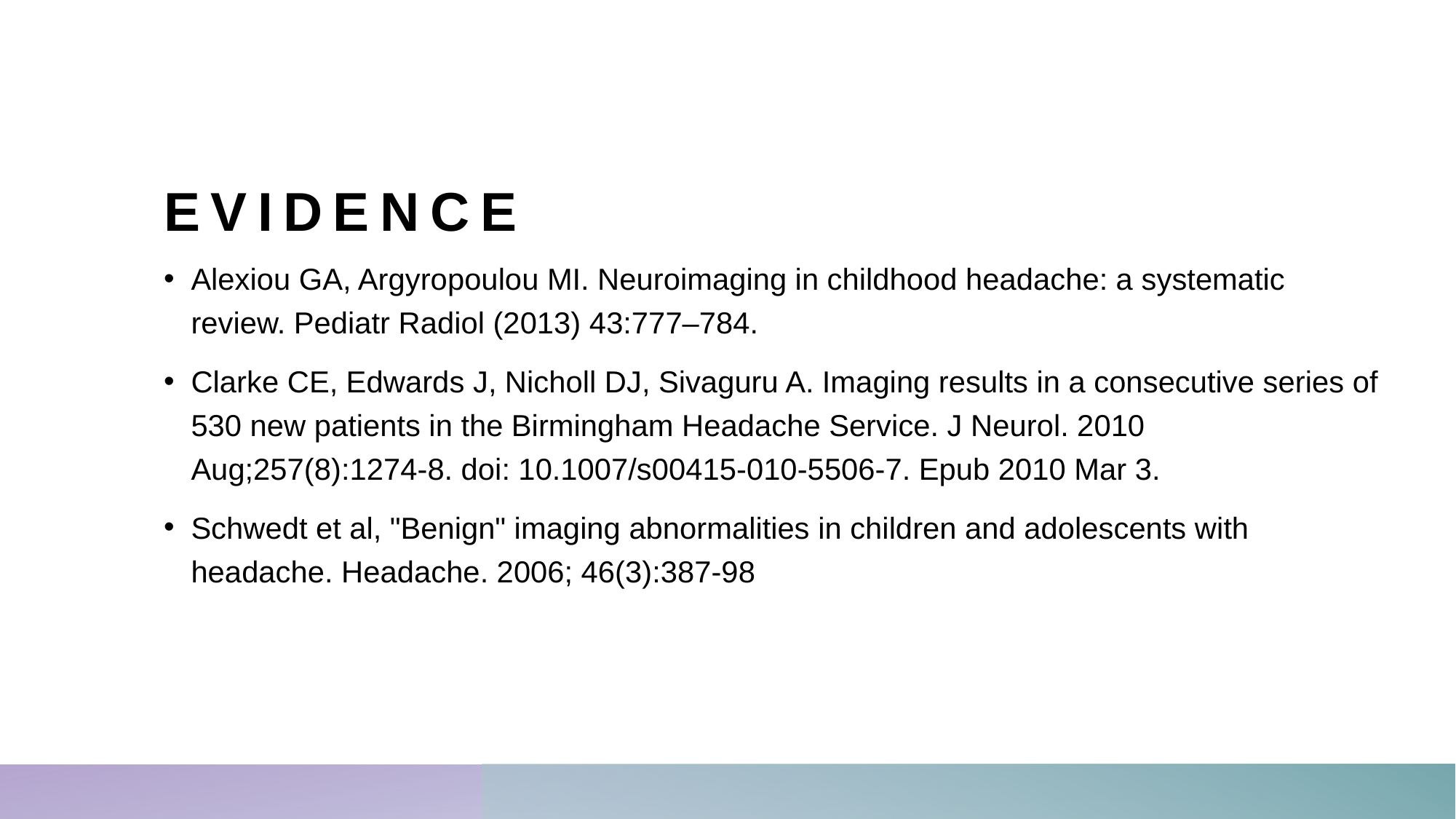

# evidence
Alexiou GA, Argyropoulou MI. Neuroimaging in childhood headache: a systematic review. Pediatr Radiol (2013) 43:777–784.
Clarke CE, Edwards J, Nicholl DJ, Sivaguru A. Imaging results in a consecutive series of 530 new patients in the Birmingham Headache Service. J Neurol. 2010 Aug;257(8):1274-8. doi: 10.1007/s00415-010-5506-7. Epub 2010 Mar 3.
Schwedt et al, "Benign" imaging abnormalities in children and adolescents with headache. Headache. 2006; 46(3):387-98